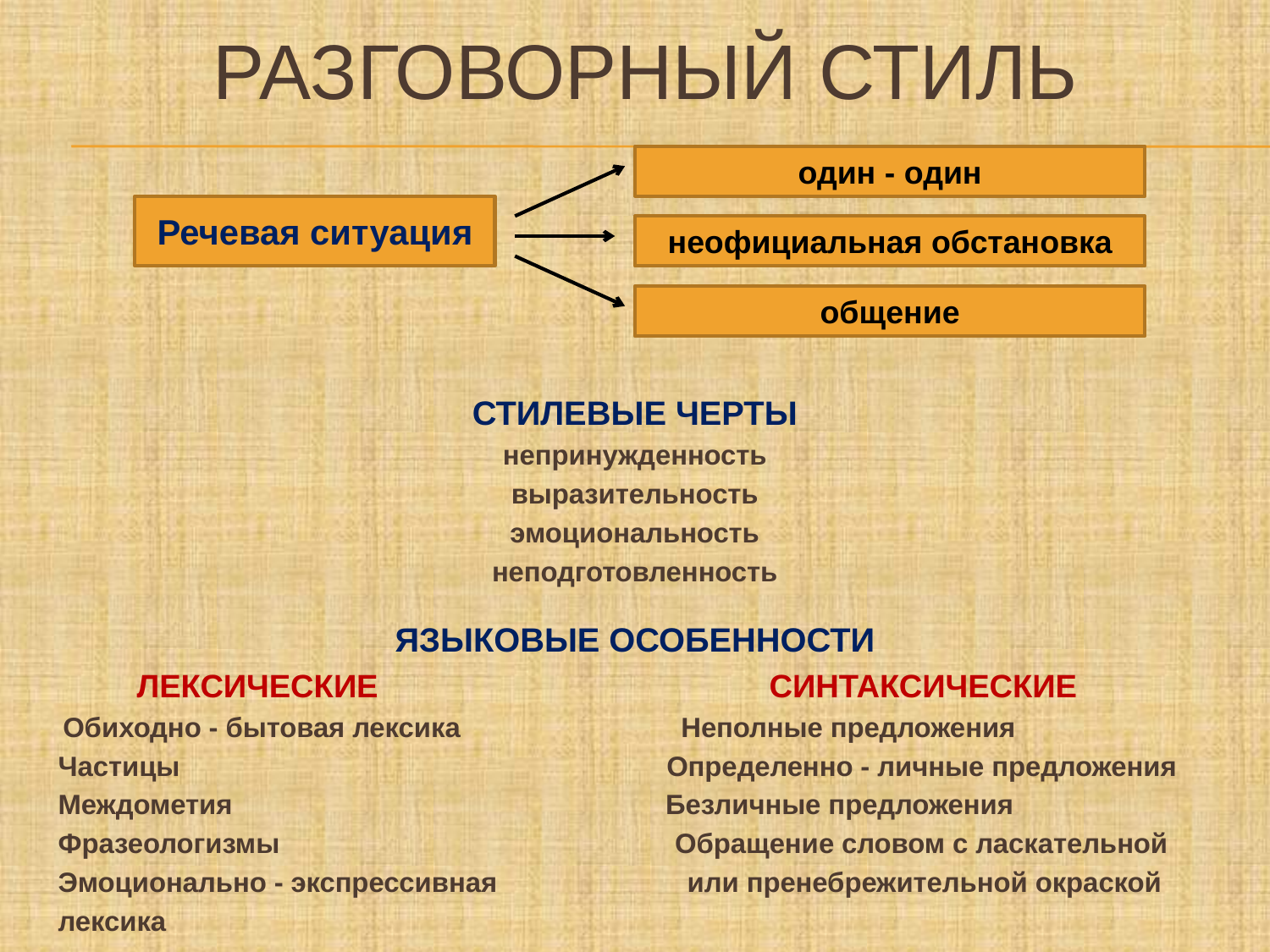

# разговорный стиль

СТИЛЕВЫЕ ЧЕРТЫ
непринужденность
выразительность
эмоциональность
неподготовленность

ЯЗЫКОВЫЕ ОСОБЕННОСТИ
              ЛЕКСИЧЕСКИЕ                                            СИНТАКСИЧЕСКИЕ
       Обиходно - бытовая лексика                             Неполные предложения
      Частицы                                                                Определенно - личные предложения
      Междометия                                                         Безличные предложения
      Фразеологизмы                                                    Обращение словом с ласкательной
      Эмоционально - экспрессивная                         или пренебрежительной окраской
      лексика

один - один
Речевая ситуация
неофициальная обстановка
общение